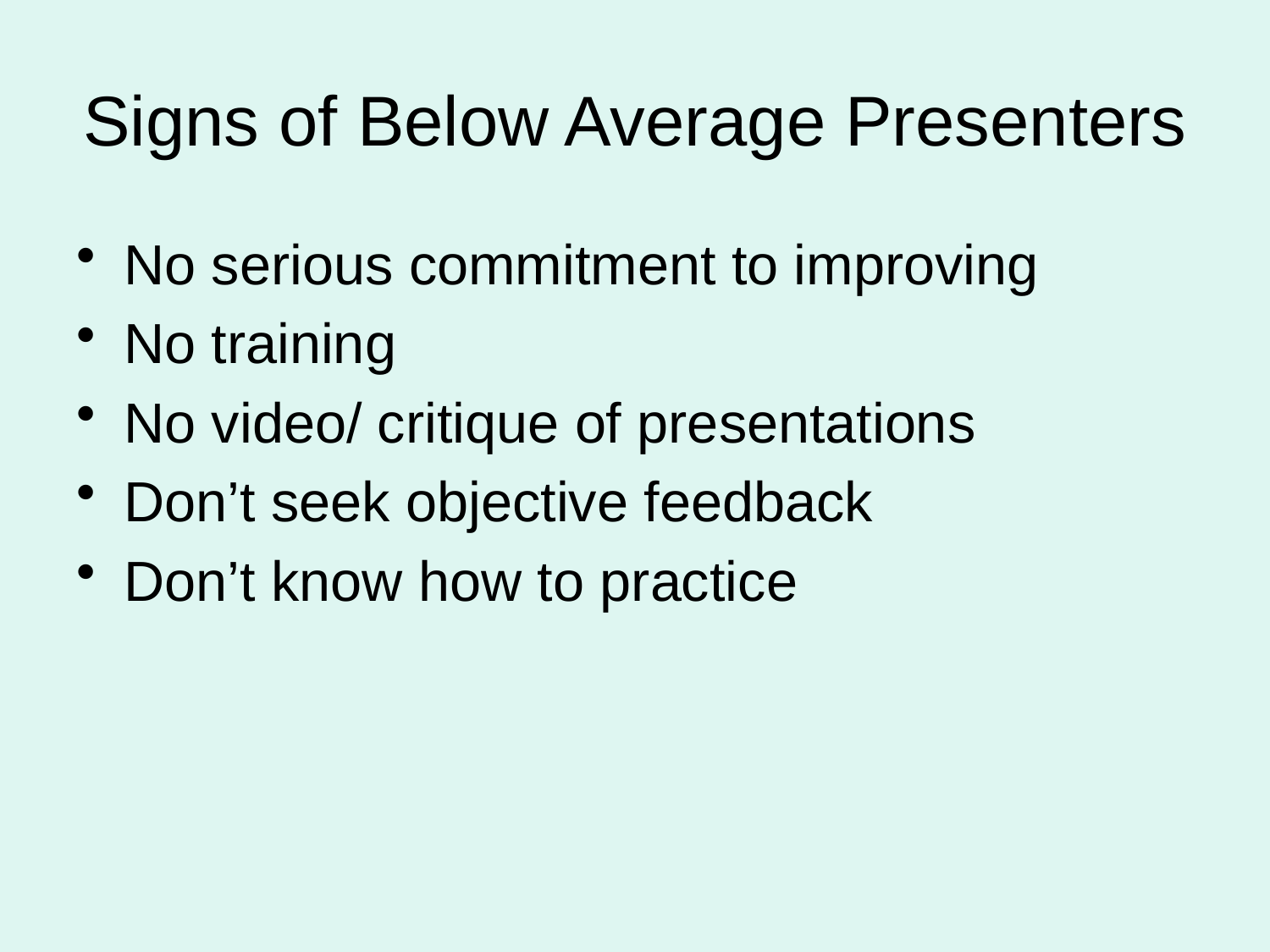

# Signs of Below Average Presenters
No serious commitment to improving
No training
No video/ critique of presentations
Don’t seek objective feedback
Don’t know how to practice